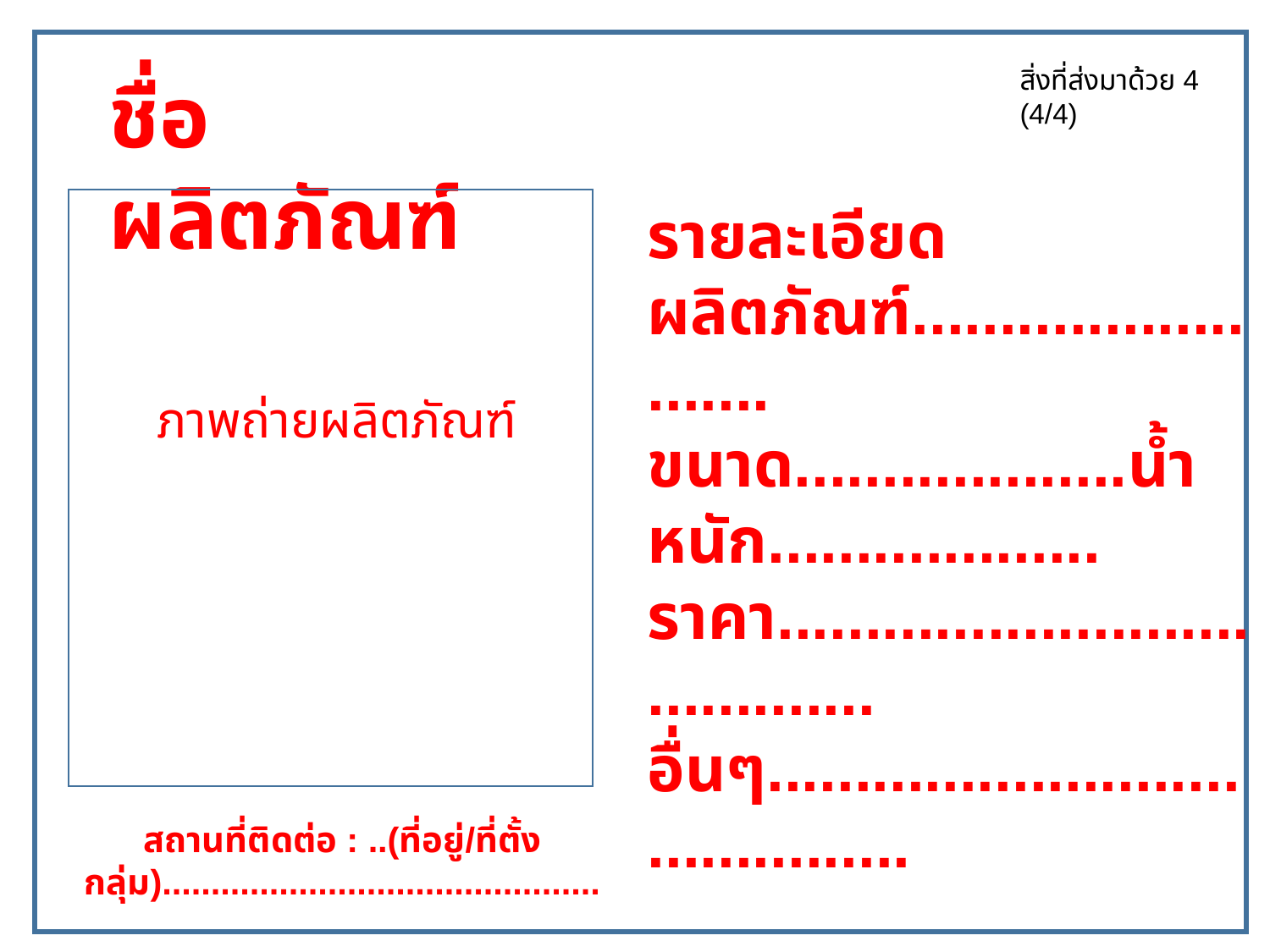

สิ่งที่ส่งมาด้วย 4  (4/4)
ชื่อผลิตภัณฑ์

รายละเอียดผลิตภัณฑ์..........................
ขนาด...................น้ำหนัก...................
ราคา........................................
อื่นๆ..........................................
ภาพถ่ายผลิตภัณฑ์
สถานที่ติดต่อ : ..(ที่อยู่/ที่ตั้งกลุ่ม).............................................